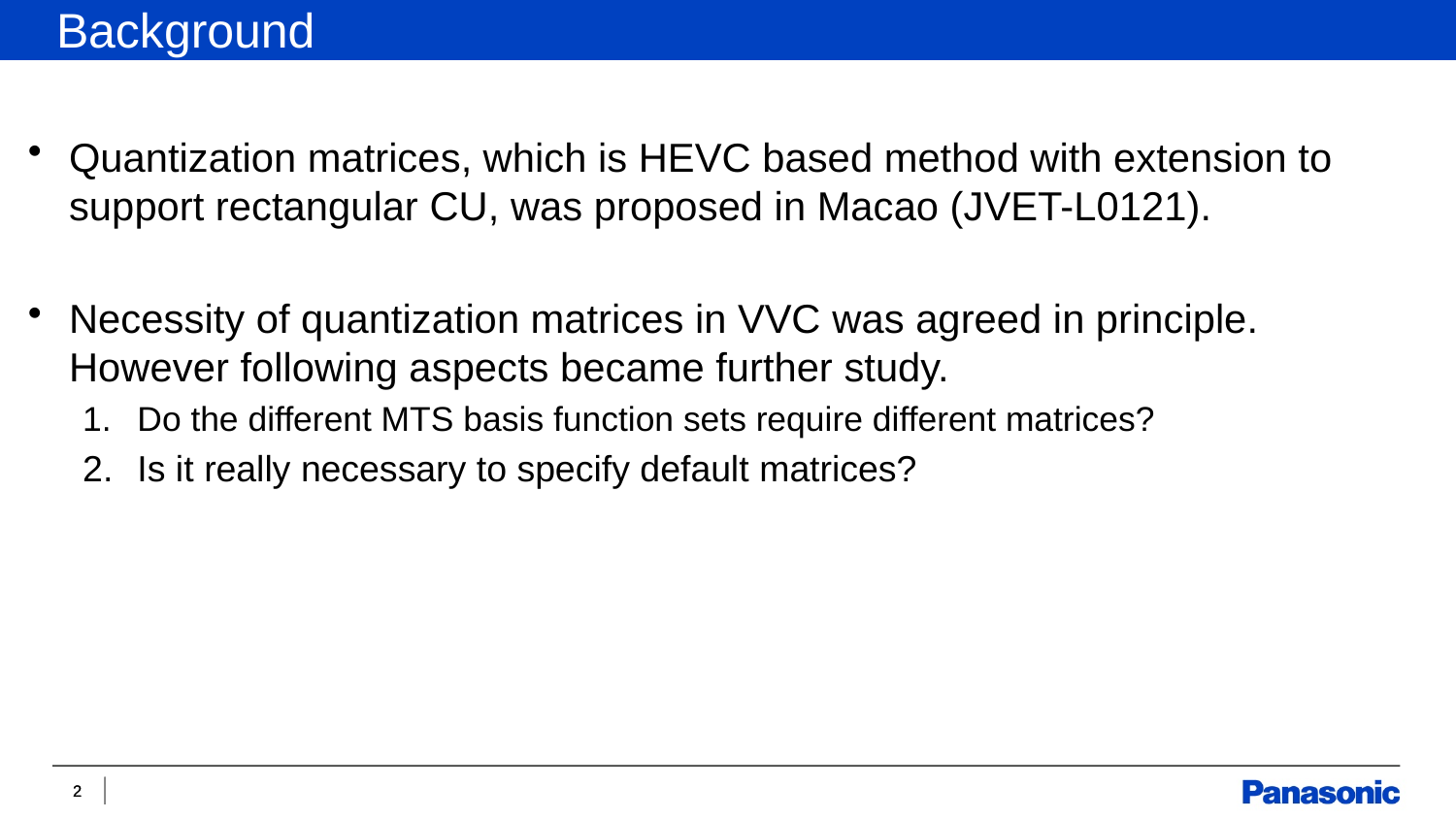

Background
Quantization matrices, which is HEVC based method with extension to support rectangular CU, was proposed in Macao (JVET-L0121).

Necessity of quantization matrices in VVC was agreed in principle. However following aspects became further study.
Do the different MTS basis function sets require different matrices?
Is it really necessary to specify default matrices?
2